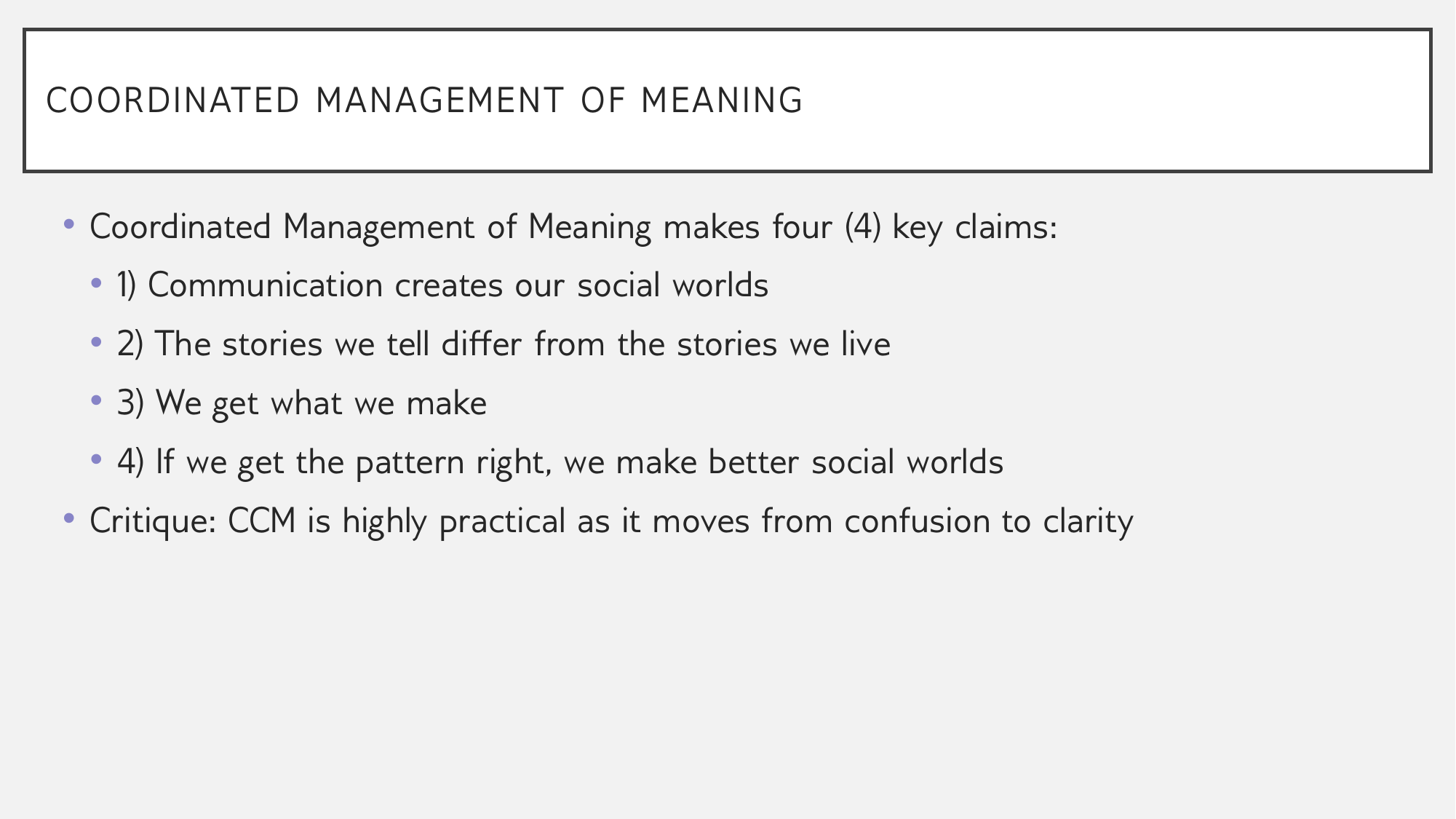

# Coordinated Management of Meaning
Coordinated Management of Meaning makes four (4) key claims:
1) Communication creates our social worlds
2) The stories we tell differ from the stories we live
3) We get what we make
4) If we get the pattern right, we make better social worlds
Critique: CCM is highly practical as it moves from confusion to clarity